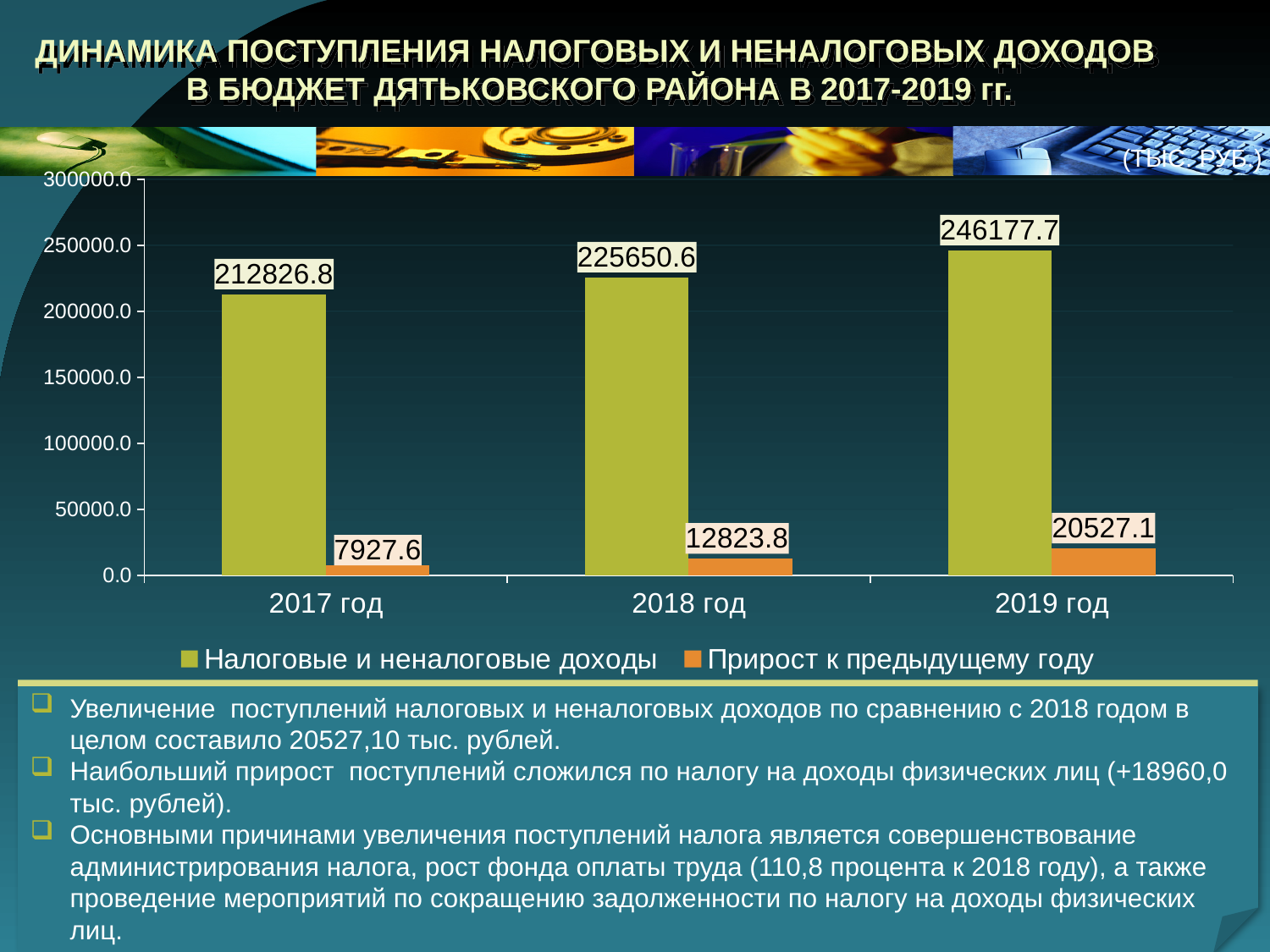

# ДИНАМИКА ПОСТУПЛЕНИЯ НАЛОГОВЫХ И НЕНАЛОГОВЫХ ДОХОДОВ В БЮДЖЕТ ДЯТЬКОВСКОГО РАЙОНА В 2017-2019 гг.
(ТЫС. РУБ.)

### Chart

| Category | Налоговые и неналоговые доходы  | Прирост к предыдущему году |
|---|---|---|
| 2017 год | 212826.82693 | 7927.598939999996 |
| 2018 год | 225650.57793 | 12823.75099999999 |
| 2019 год | 246177.66699 | 20527.1 |
Увеличение  поступлений налоговых и неналоговых доходов по сравнению с 2018 годом в целом составило 20527,10 тыс. рублей.
Наибольший прирост  поступлений сложился по налогу на доходы физических лиц (+18960,0 тыс. рублей).
Основными причинами увеличения поступлений налога является совершенствование администрирования налога, рост фонда оплаты труда (110,8 процента к 2018 году), а также  проведение мероприятий по сокращению задолженности по налогу на доходы физических лиц.